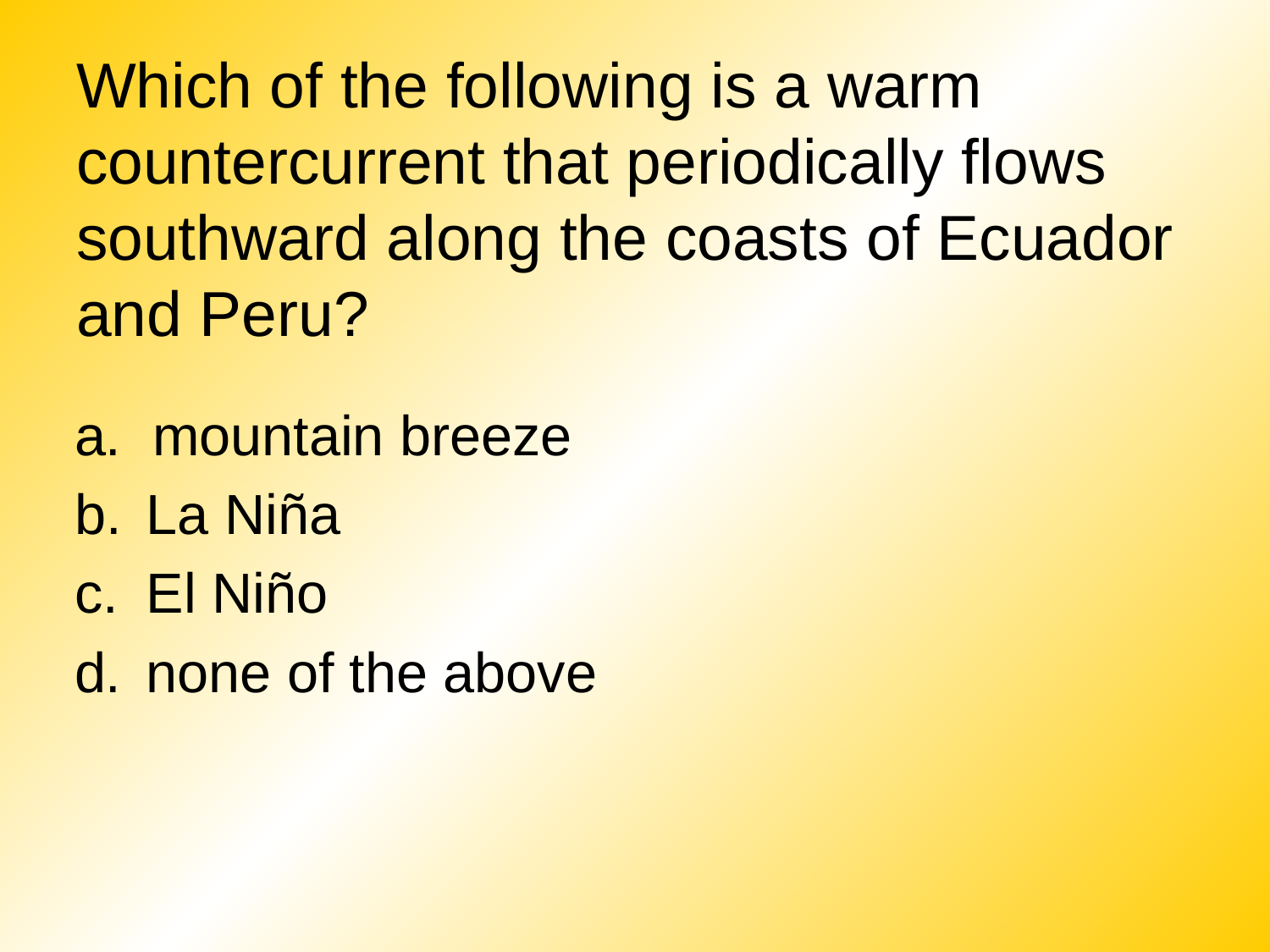

# Which of the following is a warm countercurrent that periodically flows southward along the coasts of Ecuador and Peru?
a.  mountain breeze
La Niña
El Niño
d.	none of the above